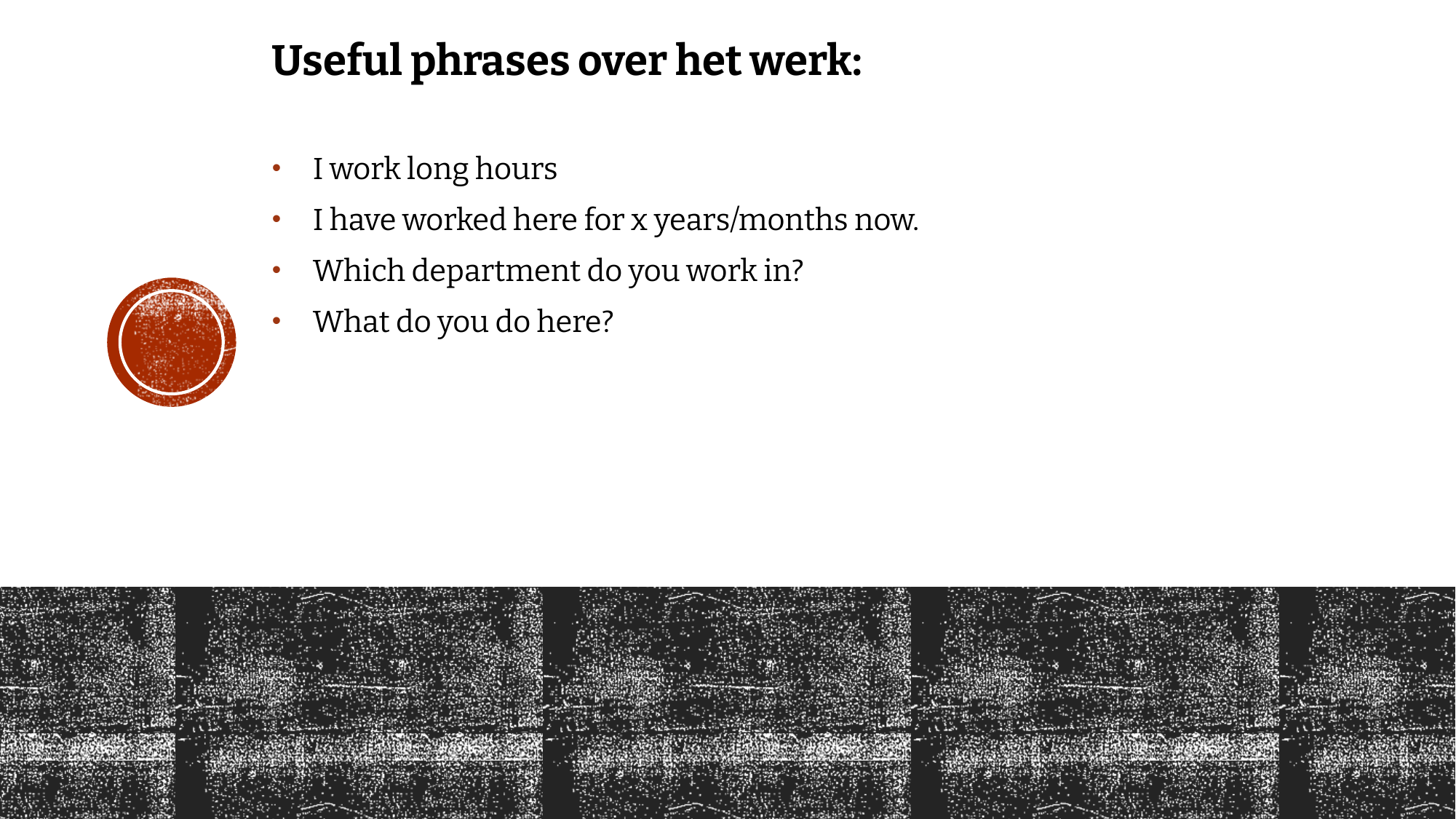

Useful phrases over het werk:

I work long hours
I have worked here for x years/months now.
Which department do you work in?
What do you do here?